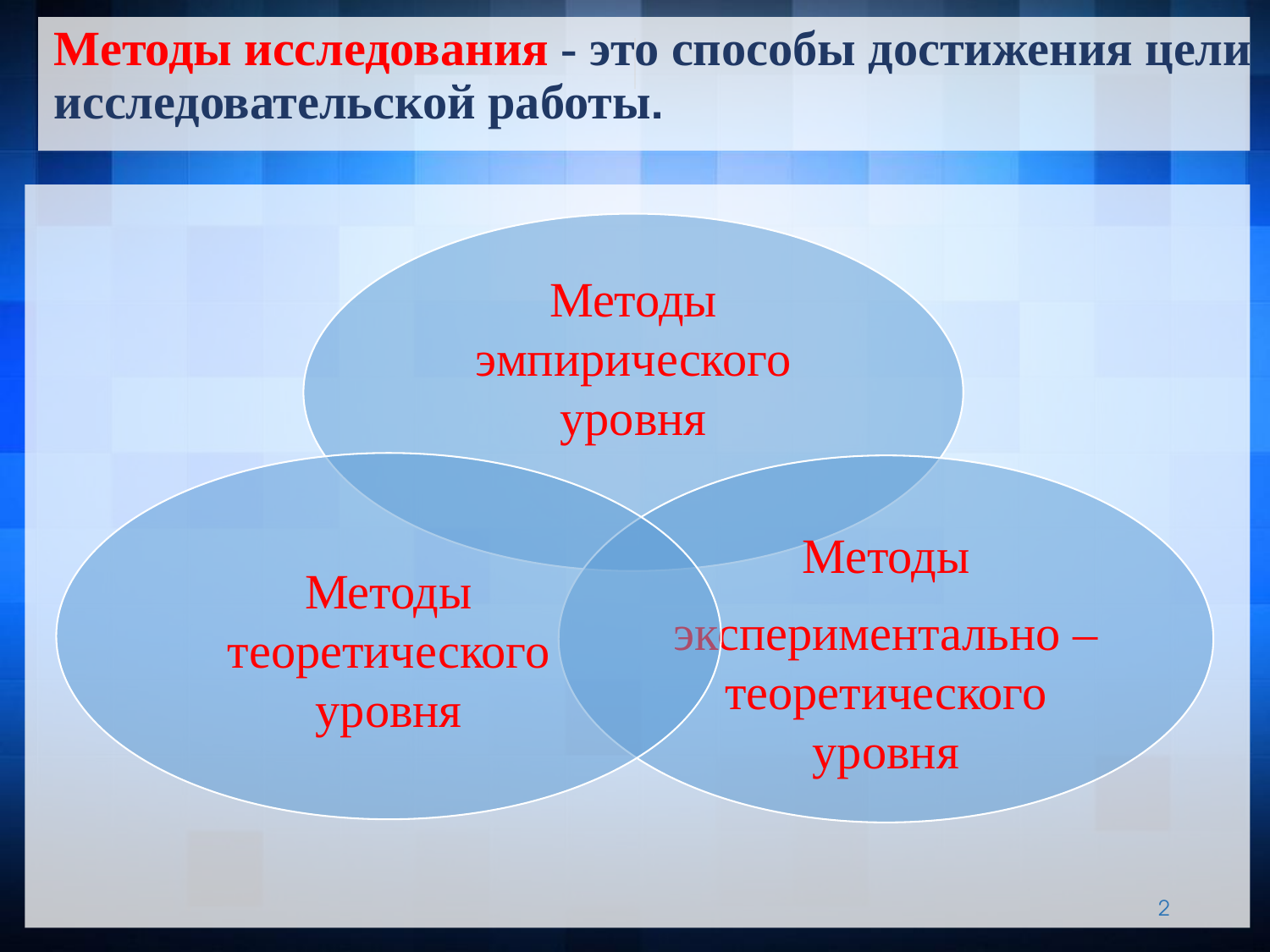

Методы исследования - это способы достижения цели исследовательской работы.

Методы эмпирического уровня
Методы
экспериментально – теоретического уровня
Методы теоретического уровня

2